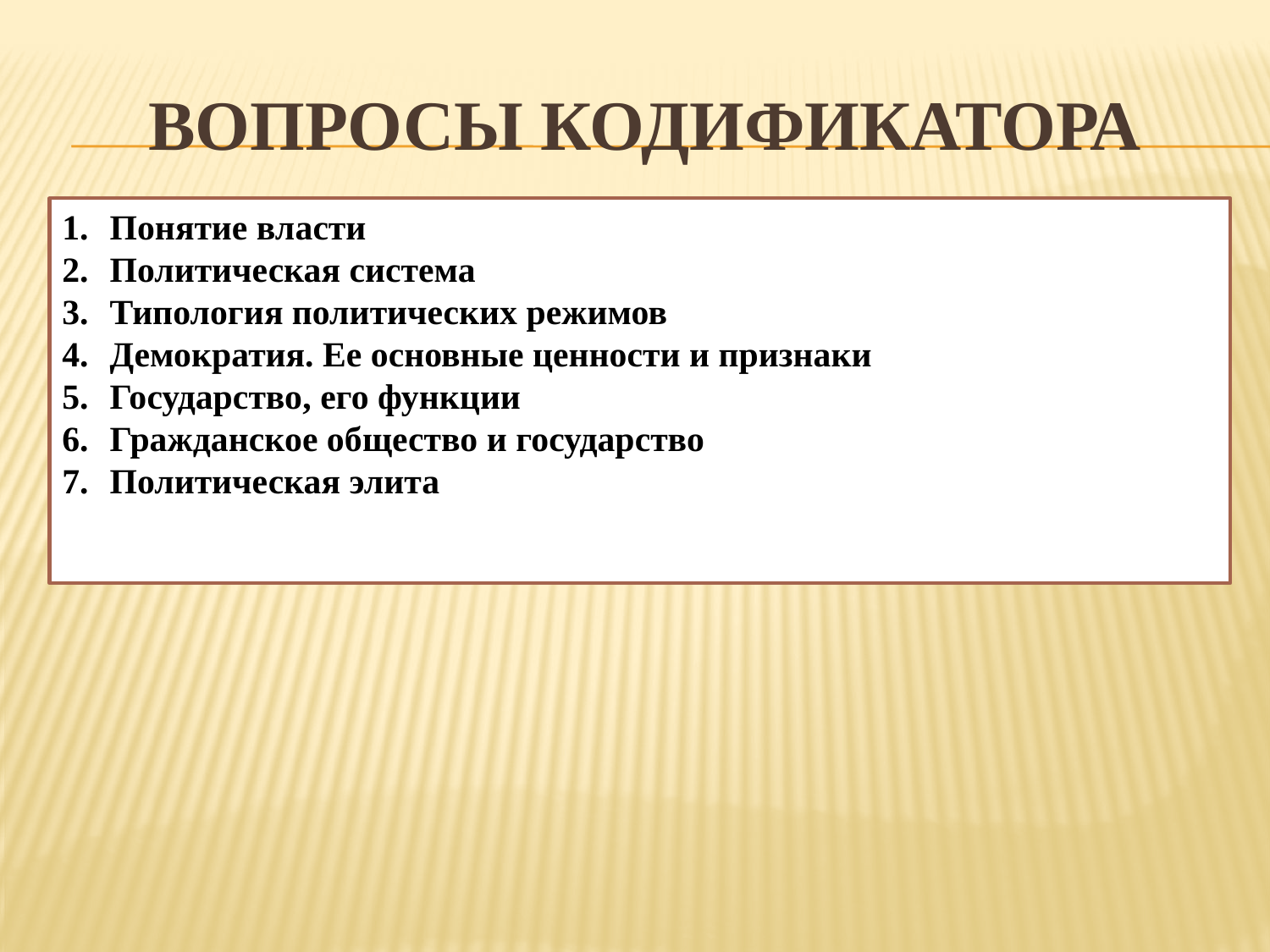

# Вопросы кодификатора
Понятие власти
Политическая система
Типология политических режимов
Демократия. Ее основные ценности и признаки
Государство, его функции
Гражданское общество и государство
Политическая элита